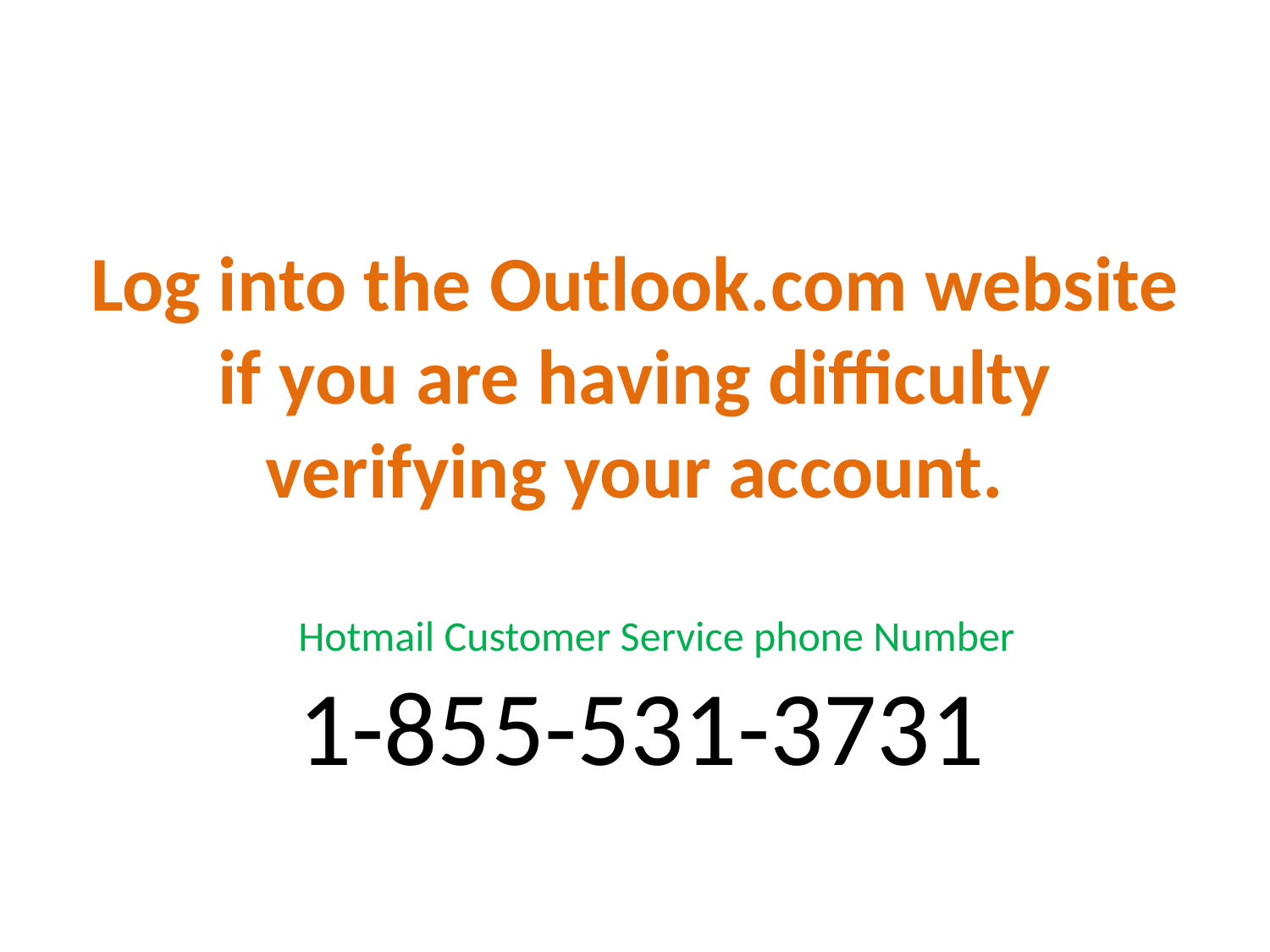

# Log into the Outlook.com website if you are having difficulty verifying your account.
	Hotmail Customer Service phone Number
	1-855-531-3731